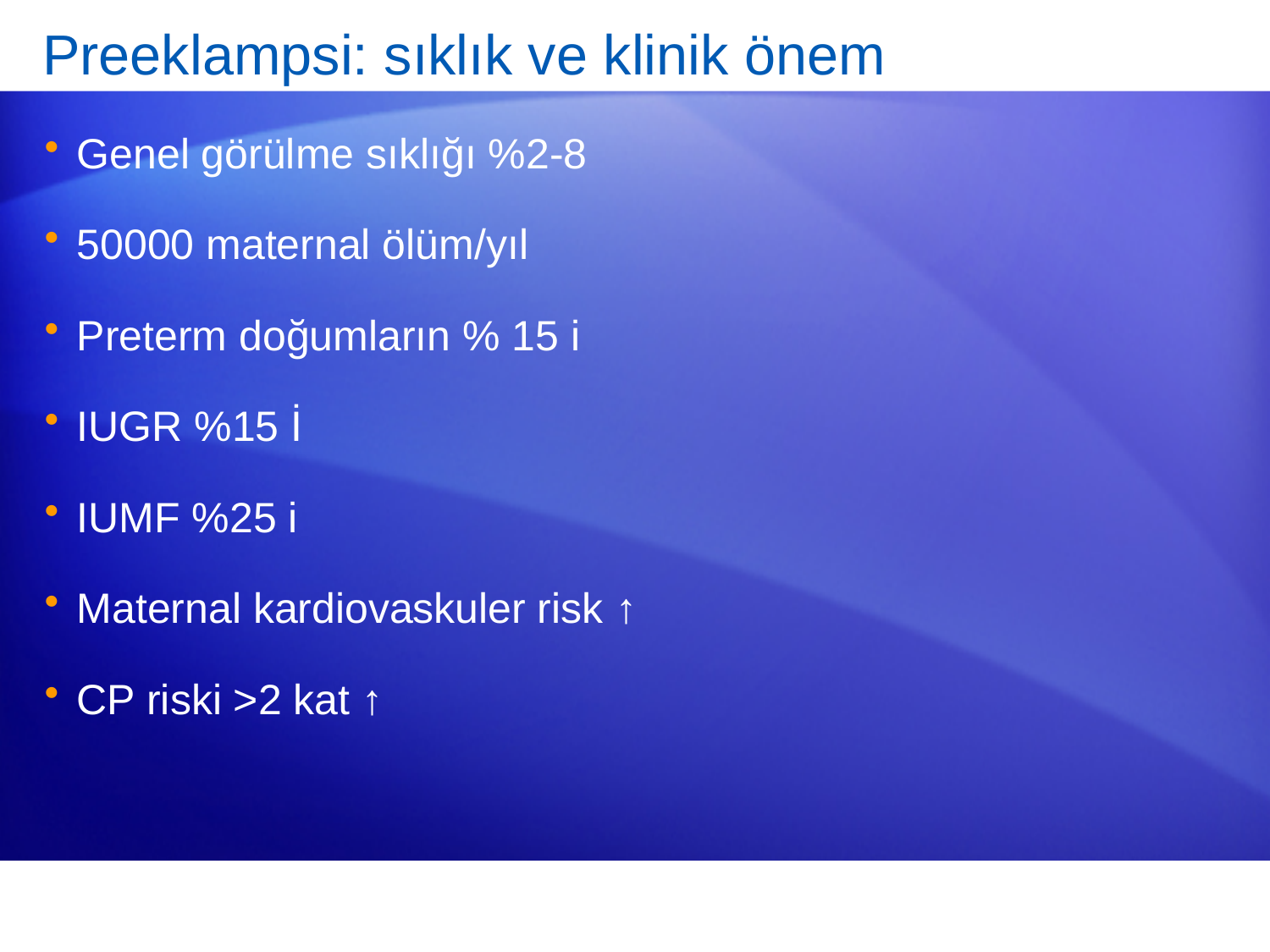

# Preeklampsi: sıklık ve klinik önem
Genel görülme sıklığı %2-8
50000 maternal ölüm/yıl
Preterm doğumların % 15 i
IUGR %15 İ
IUMF %25 i
Maternal kardiovaskuler risk ↑
CP riski >2 kat ↑